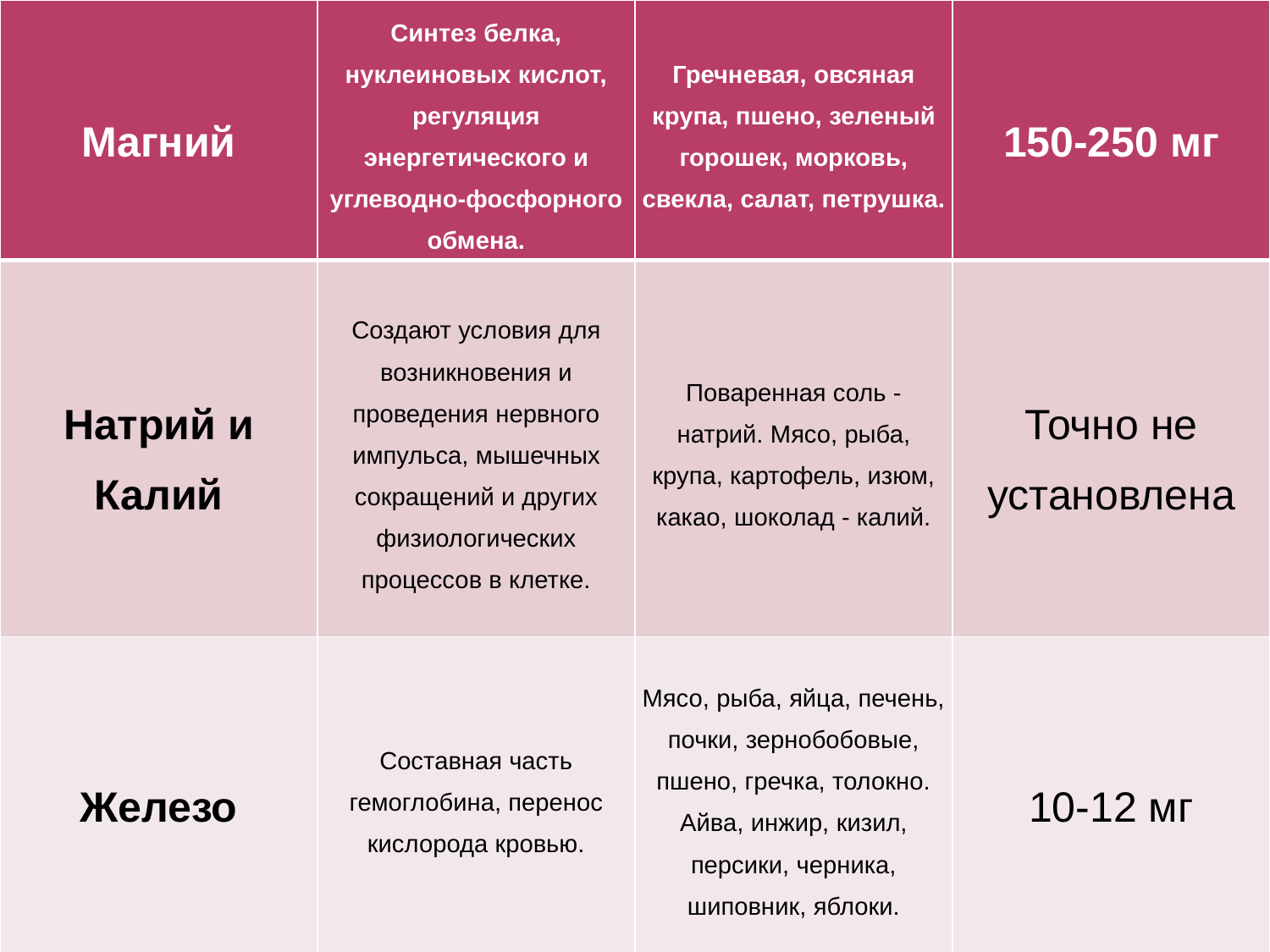

| Магний | Синтез белка, нуклеиновых кислот, регуляция энергетического и углеводно-фосфорного обмена. | Гречневая, овсяная крупа, пшено, зеленый горошек, морковь, свекла, салат, петрушка. | 150-250 мг |
| --- | --- | --- | --- |
| Натрий и Калий | Создают условия для возникновения и проведения нервного импульса, мышечных сокращений и других физиологических процессов в клетке. | Поваренная соль - натрий. Мясо, рыба, крупа, картофель, изюм, какао, шоколад - калий. | Точно не установлена |
| Железо | Составная часть гемоглобина, перенос кислорода кровью. | Мясо, рыба, яйца, печень, почки, зернобобовые, пшено, гречка, толокно. Айва, инжир, кизил, персики, черника, шиповник, яблоки. | 10-12 мг |
#